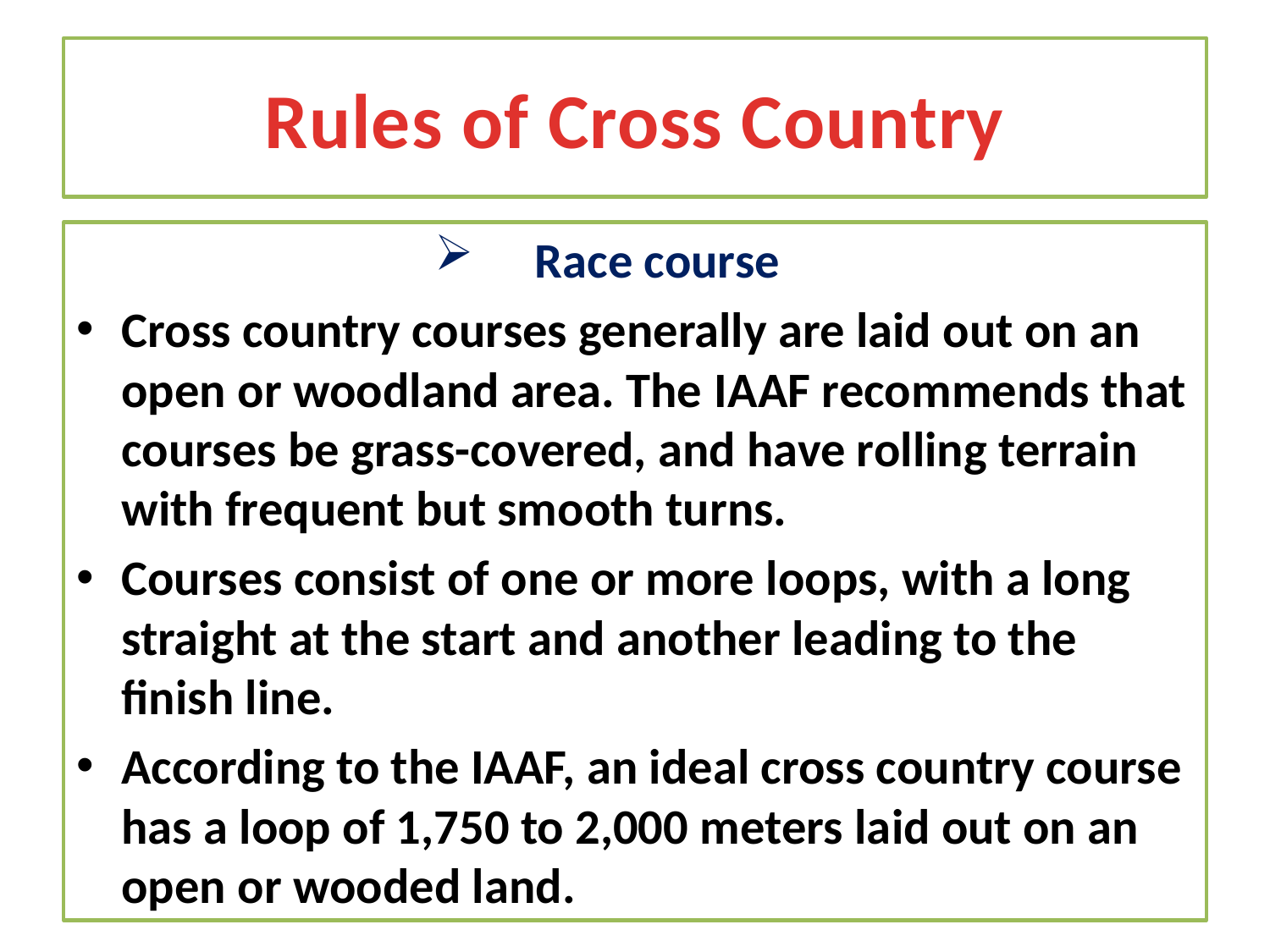

# Rules of Cross Country
Race course
Cross country courses generally are laid out on an open or woodland area. The IAAF recommends that courses be grass-covered, and have rolling terrain with frequent but smooth turns.
Courses consist of one or more loops, with a long straight at the start and another leading to the finish line.
According to the IAAF, an ideal cross country course has a loop of 1,750 to 2,000 meters laid out on an open or wooded land.